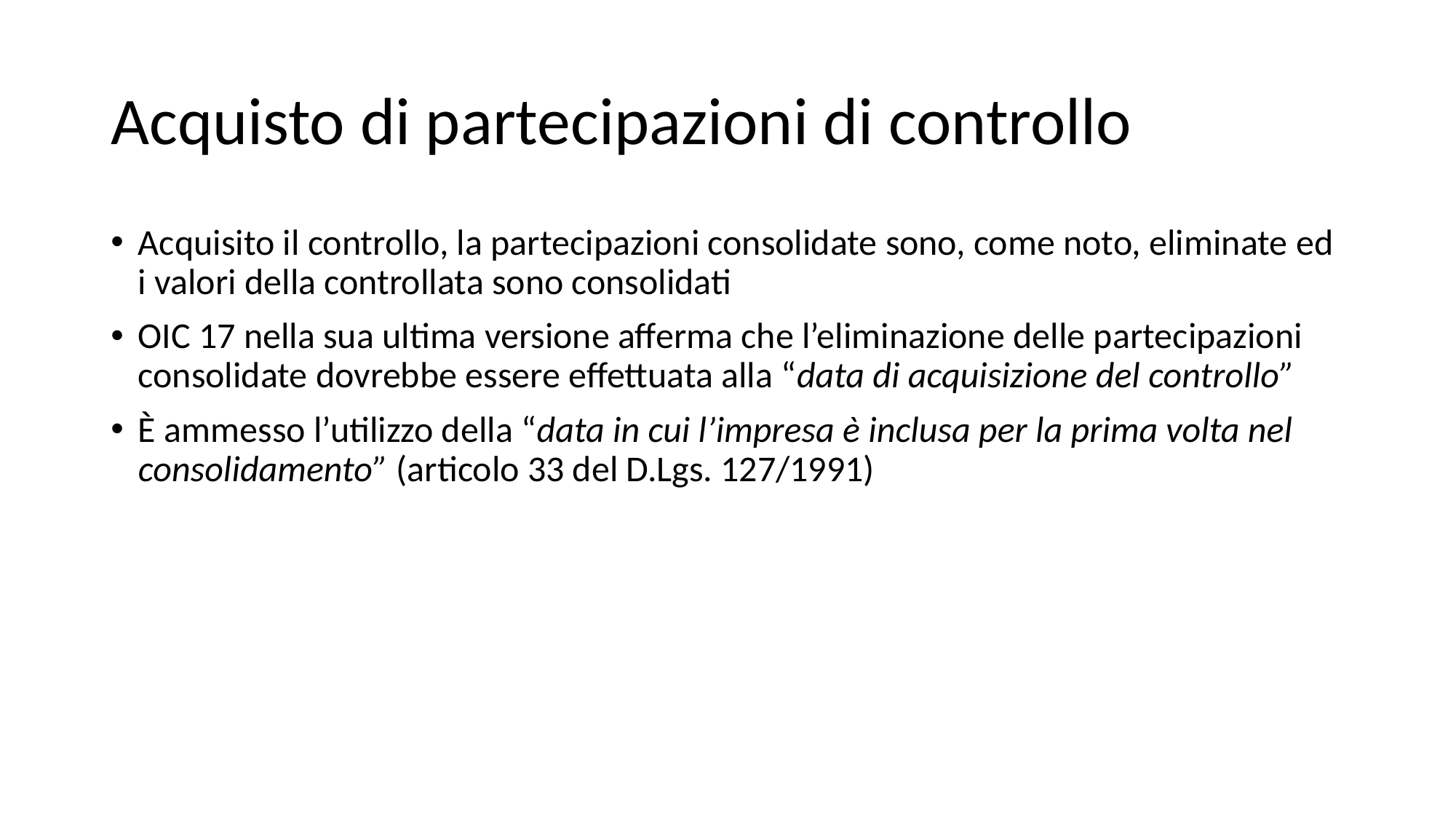

# Acquisto di partecipazioni di controllo
Acquisito il controllo, la partecipazioni consolidate sono, come noto, eliminate ed i valori della controllata sono consolidati
OIC 17 nella sua ultima versione afferma che l’eliminazione delle partecipazioni consolidate dovrebbe essere effettuata alla “data di acquisizione del controllo”
È ammesso l’utilizzo della “data in cui l’impresa è inclusa per la prima volta nel consolidamento” (articolo 33 del D.Lgs. 127/1991)